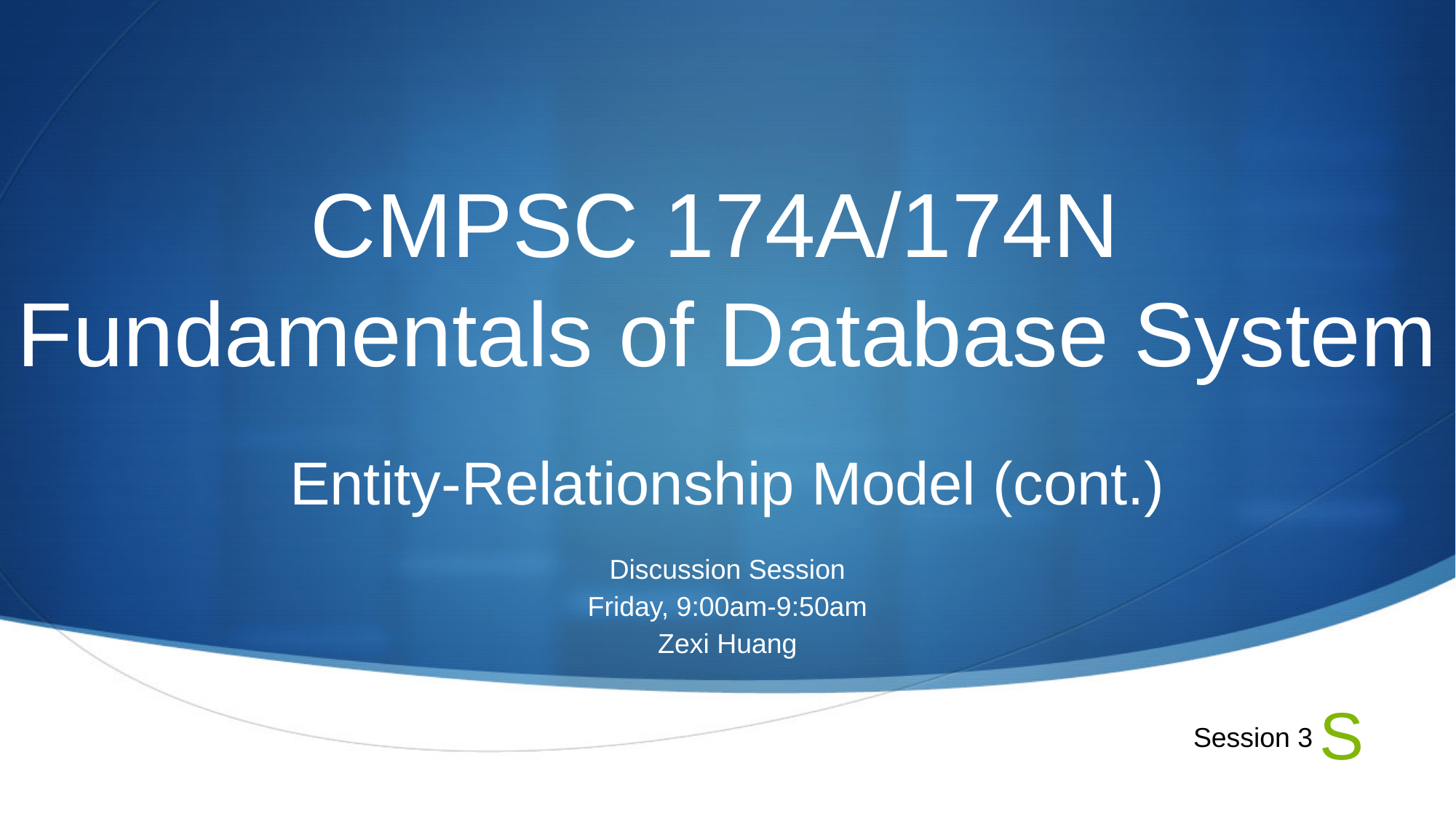

# CMPSC 174A/174N Fundamentals of Database System
Entity-Relationship Model (cont.)
Discussion Session
Friday, 9:00am-9:50am
Zexi Huang

Session 3